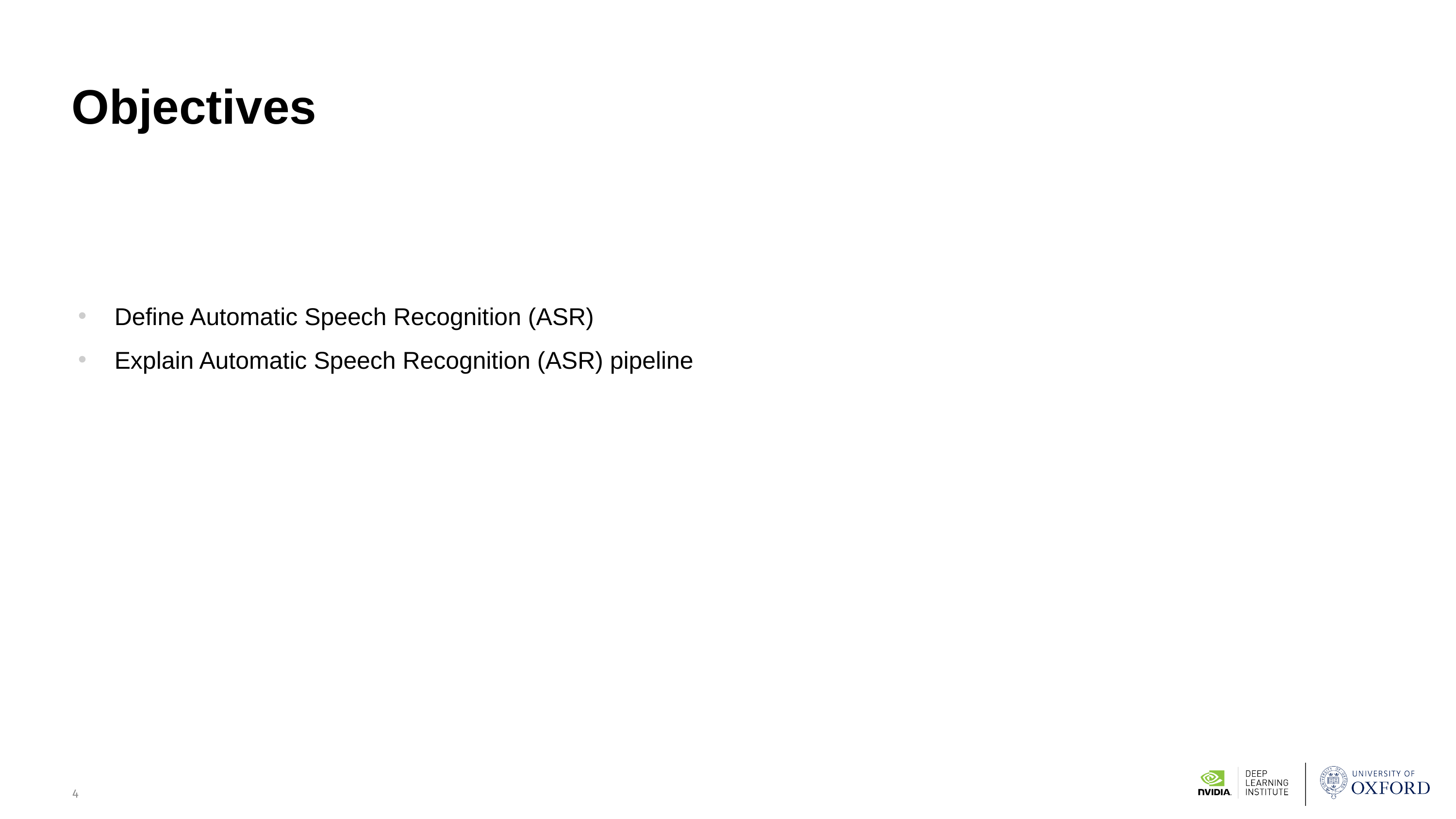

# Objectives

Define Automatic Speech Recognition (ASR)
Explain Automatic Speech Recognition (ASR) pipeline